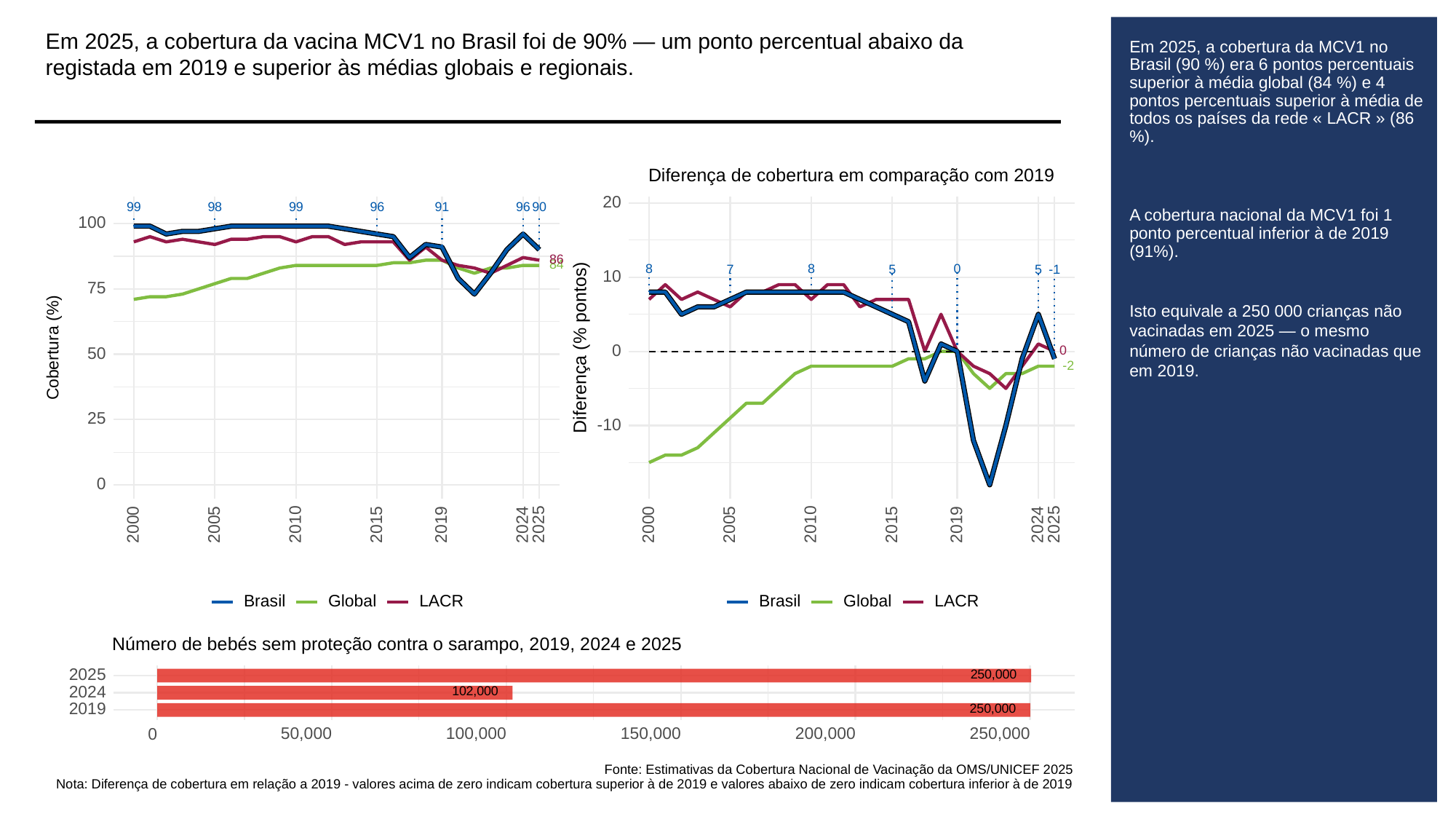

Em 2025, a cobertura da vacina MCV1 no Brasil foi de 90% — um ponto percentual abaixo da registada em 2019 e superior às médias globais e regionais.
# Em 2025, a cobertura da MCV1 no Brasil (90 %) era 6 pontos percentuais superior à média global (84 %) e 4 pontos percentuais superior à média de todos os países da rede « LACR » (86 %).

A cobertura nacional da MCV1 foi 1 ponto percentual inferior à de 2019 (91%).

Isto equivale a 250 000 crianças não vacinadas em 2025 — o mesmo número de crianças não vacinadas que em 2019.

Diferença de cobertura em comparação com 2019

20
99
98
99
96
91
96
90

100

86

84
8
8
0
-1
5
5
7
10

75

Diferença (% pontos)
Cobertura (%)
0
0
50

-2

25
-10

0

2000
2005
2010
2015
2019
2024
2025
2000
2005
2010
2015
2019
2024
2025
Global
LACR
Global
LACR
Brasil
Brasil

Número de bebés sem proteção contra o sarampo, 2019, 2024 e 2025

250,000
2025

102,000
2024

250,000
2019

50,000
100,000
150,000
200,000
250,000
0
Fonte: Estimativas da Cobertura Nacional de Vacinação da OMS/UNICEF 2025
Nota: Diferença de cobertura em relação a 2019 - valores acima de zero indicam cobertura superior à de 2019 e valores abaixo de zero indicam cobertura inferior à de 2019